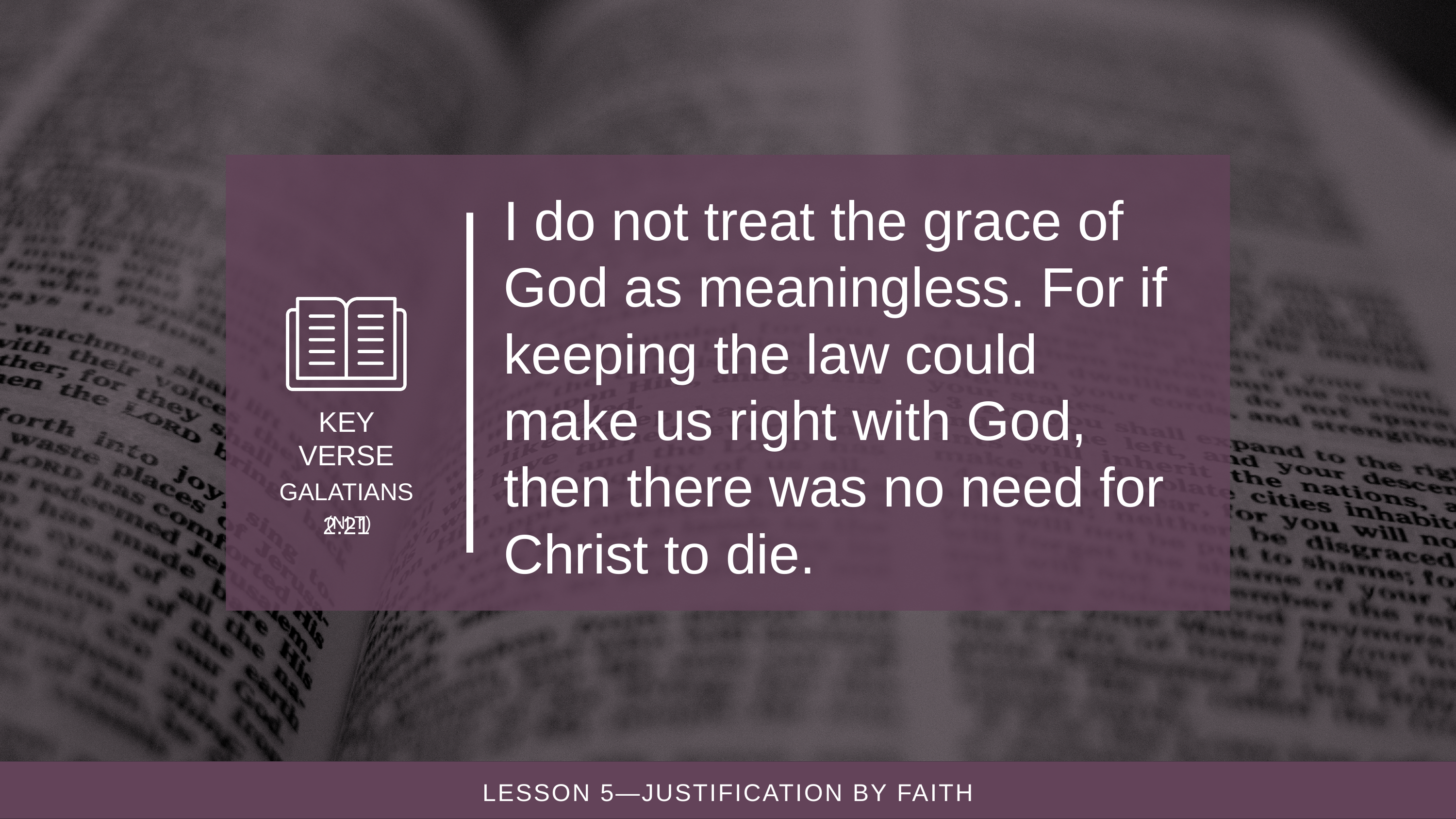

I do not treat the grace of God as meaningless. For if keeping the law could make us right with God, then there was no need for Christ to die.
(NLT)